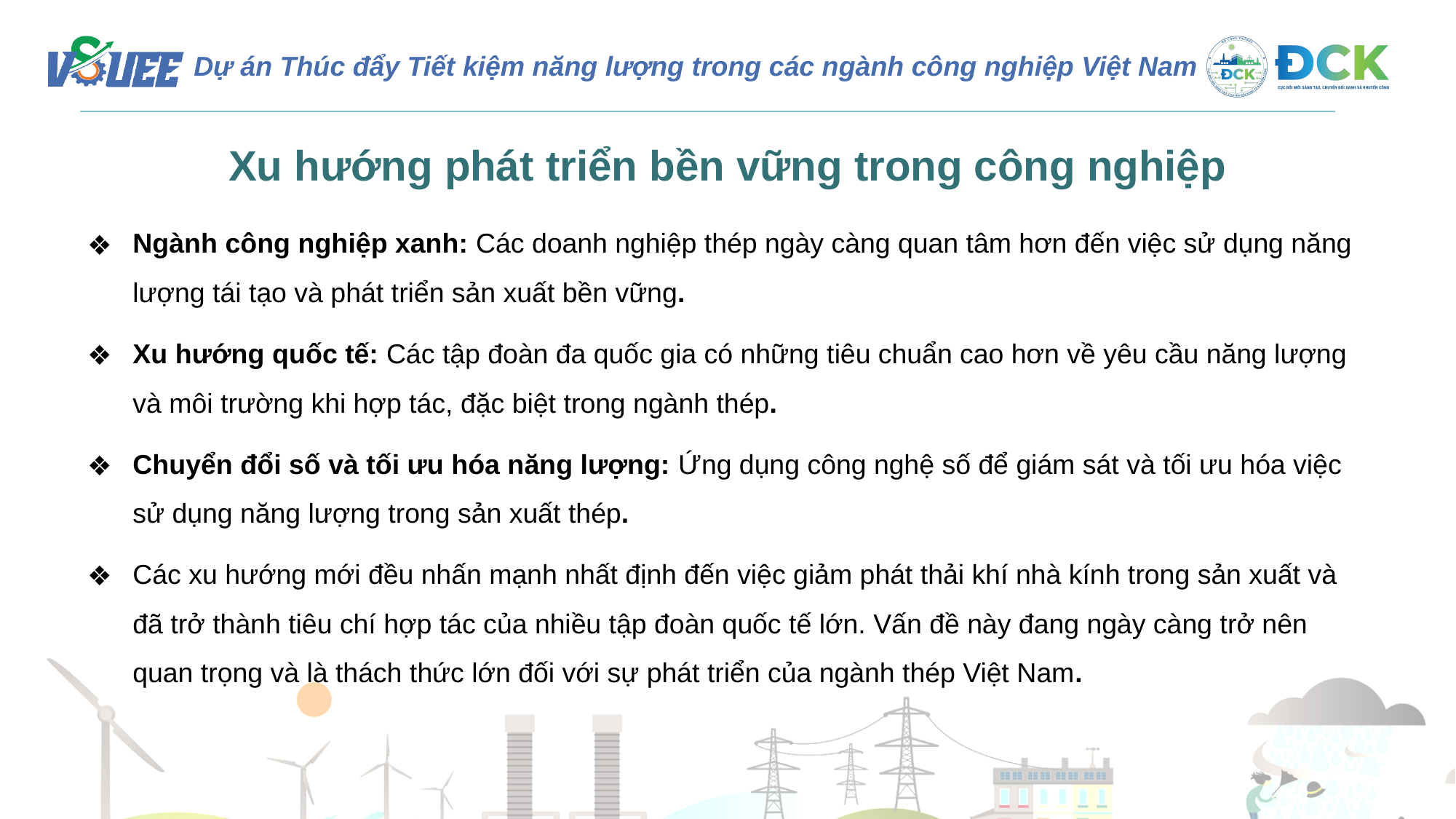

Xu hướng phát triển bền vững trong công nghiệp
Ngành công nghiệp xanh: Các doanh nghiệp thép ngày càng quan tâm hơn đến việc sử dụng năng lượng tái tạo và phát triển sản xuất bền vững.
Xu hướng quốc tế: Các tập đoàn đa quốc gia có những tiêu chuẩn cao hơn về yêu cầu năng lượng và môi trường khi hợp tác, đặc biệt trong ngành thép.
Chuyển đổi số và tối ưu hóa năng lượng: Ứng dụng công nghệ số để giám sát và tối ưu hóa việc sử dụng năng lượng trong sản xuất thép.
Các xu hướng mới đều nhấn mạnh nhất định đến việc giảm phát thải khí nhà kính trong sản xuất và đã trở thành tiêu chí hợp tác của nhiều tập đoàn quốc tế lớn. Vấn đề này đang ngày càng trở nên quan trọng và là thách thức lớn đối với sự phát triển của ngành thép Việt Nam.